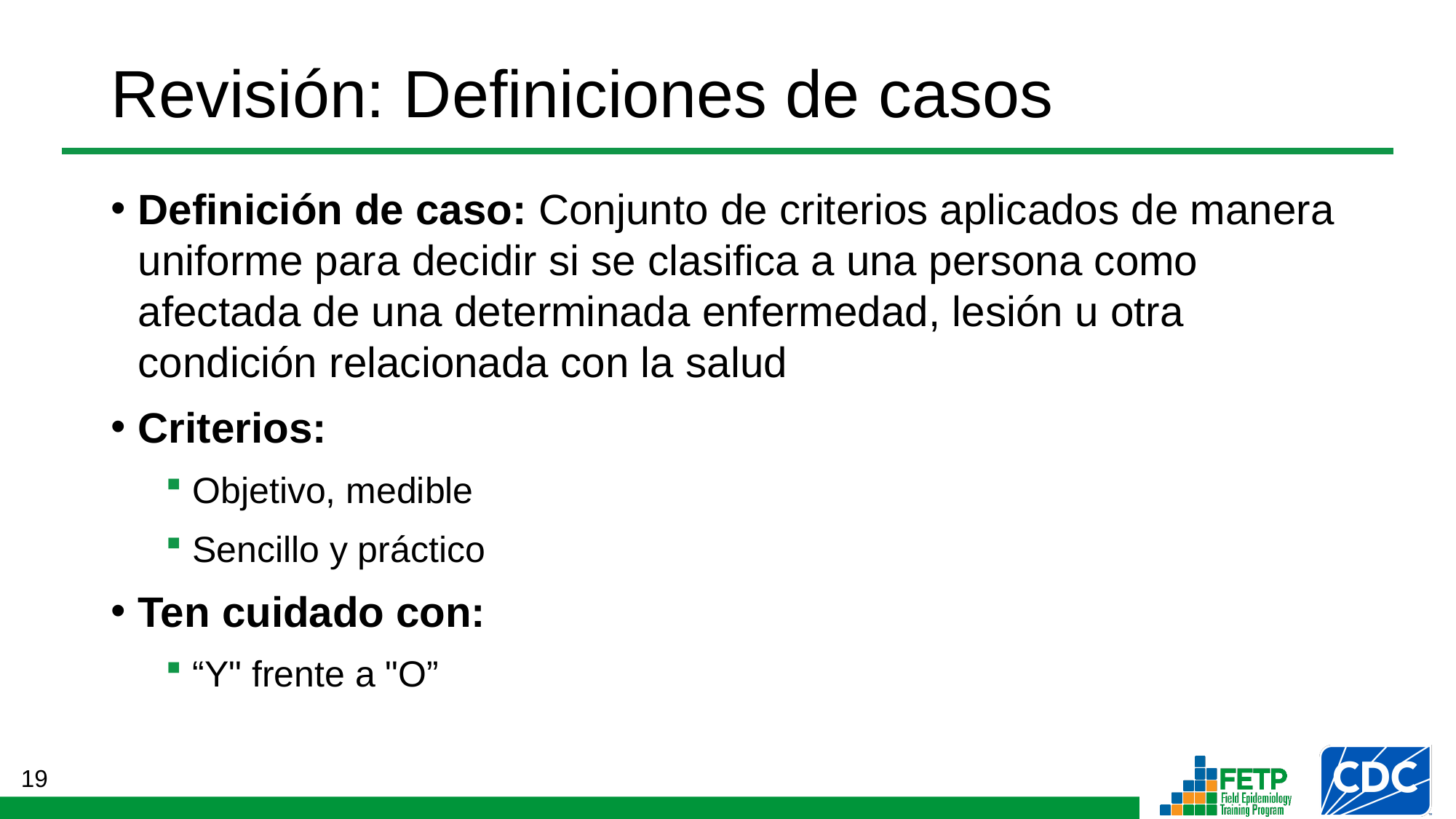

# Revisión: Definiciones de casos
Definición de caso: Conjunto de criterios aplicados de manera uniforme para decidir si se clasifica a una persona como afectada de una determinada enfermedad, lesión u otra condición relacionada con la salud
Criterios:
Objetivo, medible
Sencillo y práctico
Ten cuidado con:
“Y" frente a "O”